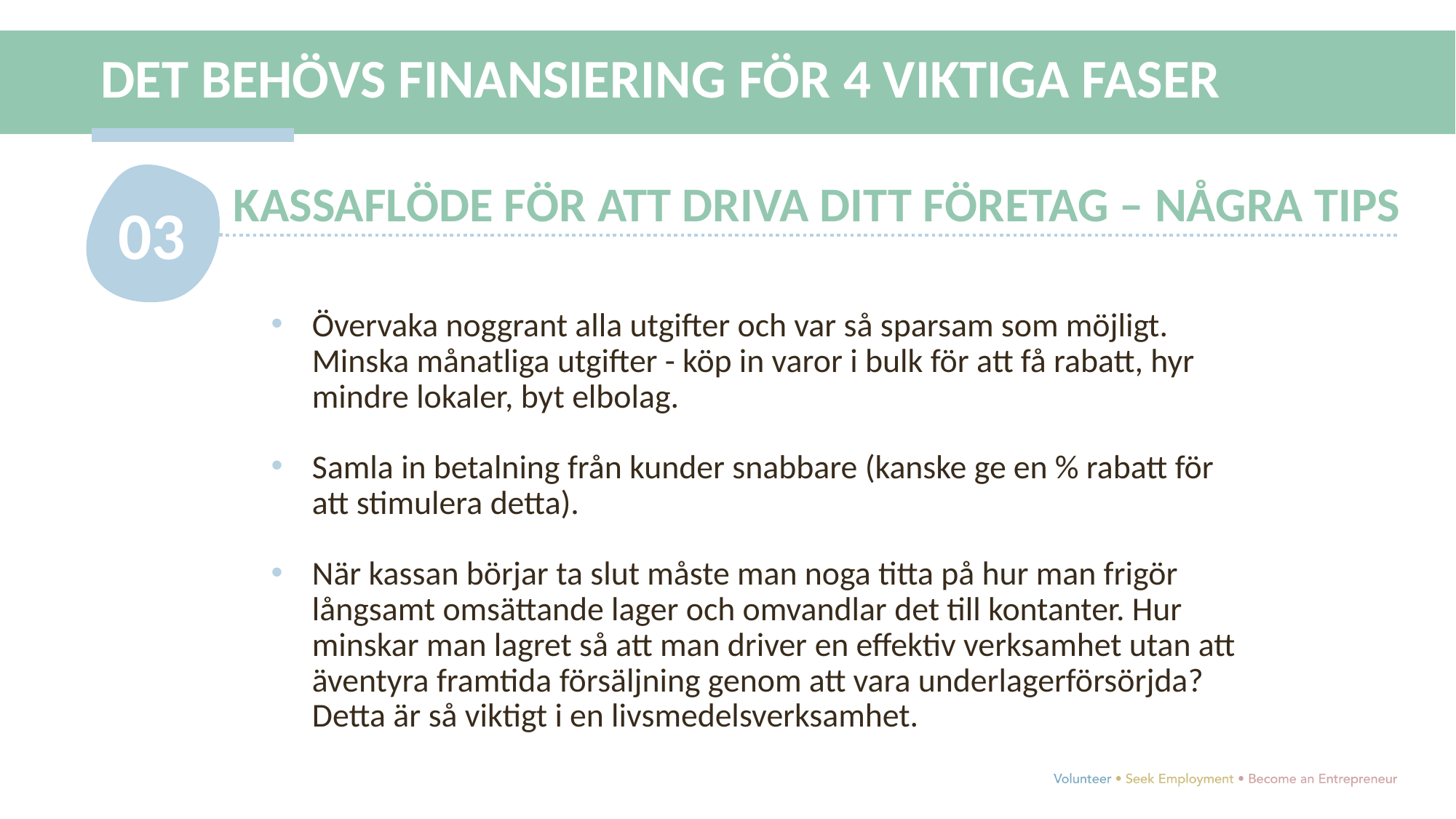

DET BEHÖVS FINANSIERING FÖR 4 VIKTIGA FASER

03
KASSAFLÖDE FÖR ATT DRIVA DITT FÖRETAG – NÅGRA TIPS
Övervaka noggrant alla utgifter och var så sparsam som möjligt. Minska månatliga utgifter - köp in varor i bulk för att få rabatt, hyr mindre lokaler, byt elbolag.

Samla in betalning från kunder snabbare (kanske ge en % rabatt för att stimulera detta).

När kassan börjar ta slut måste man noga titta på hur man frigör långsamt omsättande lager och omvandlar det till kontanter. Hur minskar man lagret så att man driver en effektiv verksamhet utan att äventyra framtida försäljning genom att vara underlagerförsörjda? Detta är så viktigt i en livsmedelsverksamhet.